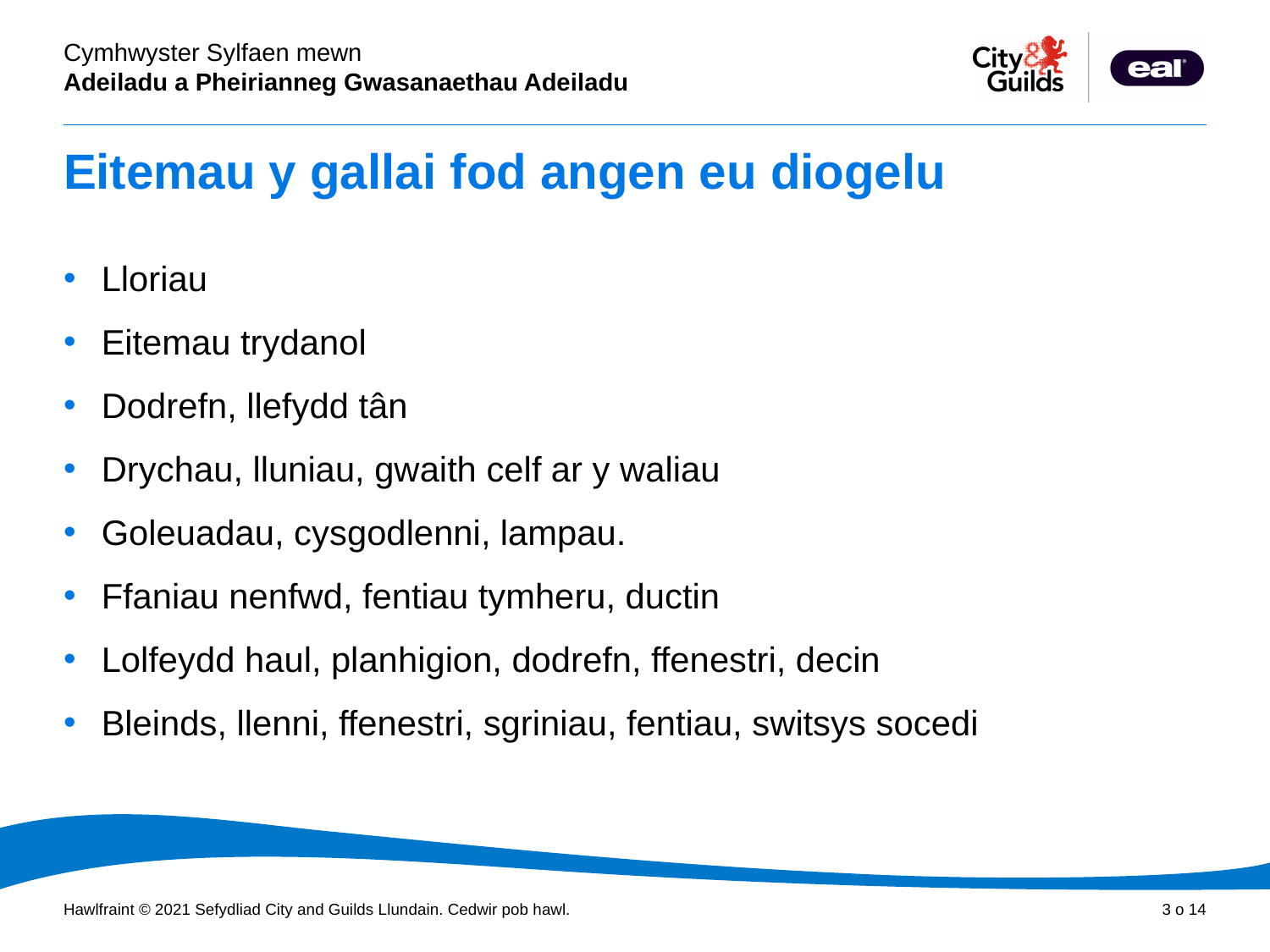

# Eitemau y gallai fod angen eu diogelu
Lloriau
Eitemau trydanol
Dodrefn, llefydd tân
Drychau, lluniau, gwaith celf ar y waliau
Goleuadau, cysgodlenni, lampau.
Ffaniau nenfwd, fentiau tymheru, ductin
Lolfeydd haul, planhigion, dodrefn, ffenestri, decin
Bleinds, llenni, ffenestri, sgriniau, fentiau, switsys socedi